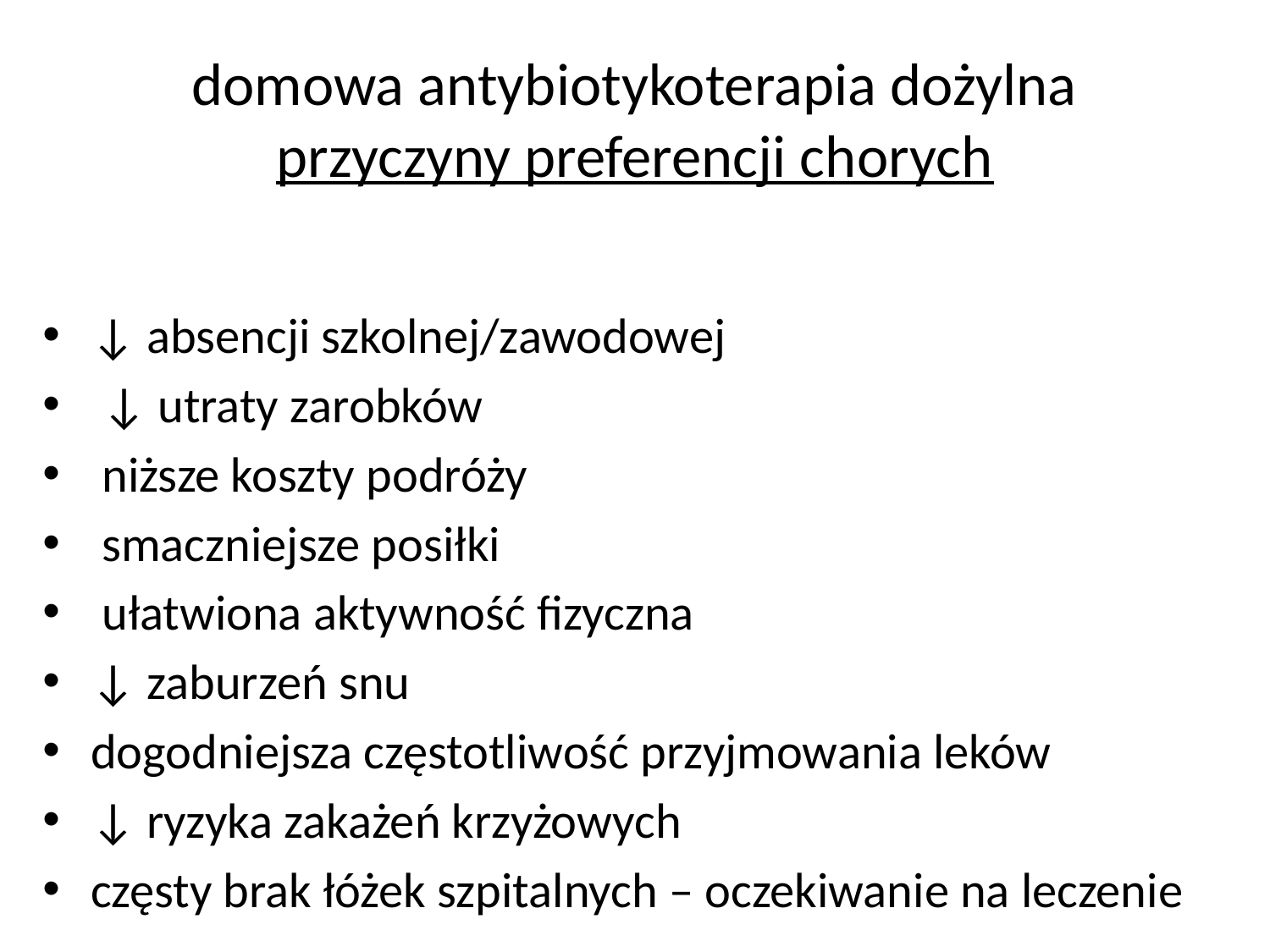

# domowa antybiotykoterapia dożylna przyczyny preferencji chorych
↓ absencji szkolnej/zawodowej
 ↓ utraty zarobków
 niższe koszty podróży
 smaczniejsze posiłki
 ułatwiona aktywność fizyczna
↓ zaburzeń snu
dogodniejsza częstotliwość przyjmowania leków
↓ ryzyka zakażeń krzyżowych
częsty brak łóżek szpitalnych – oczekiwanie na leczenie